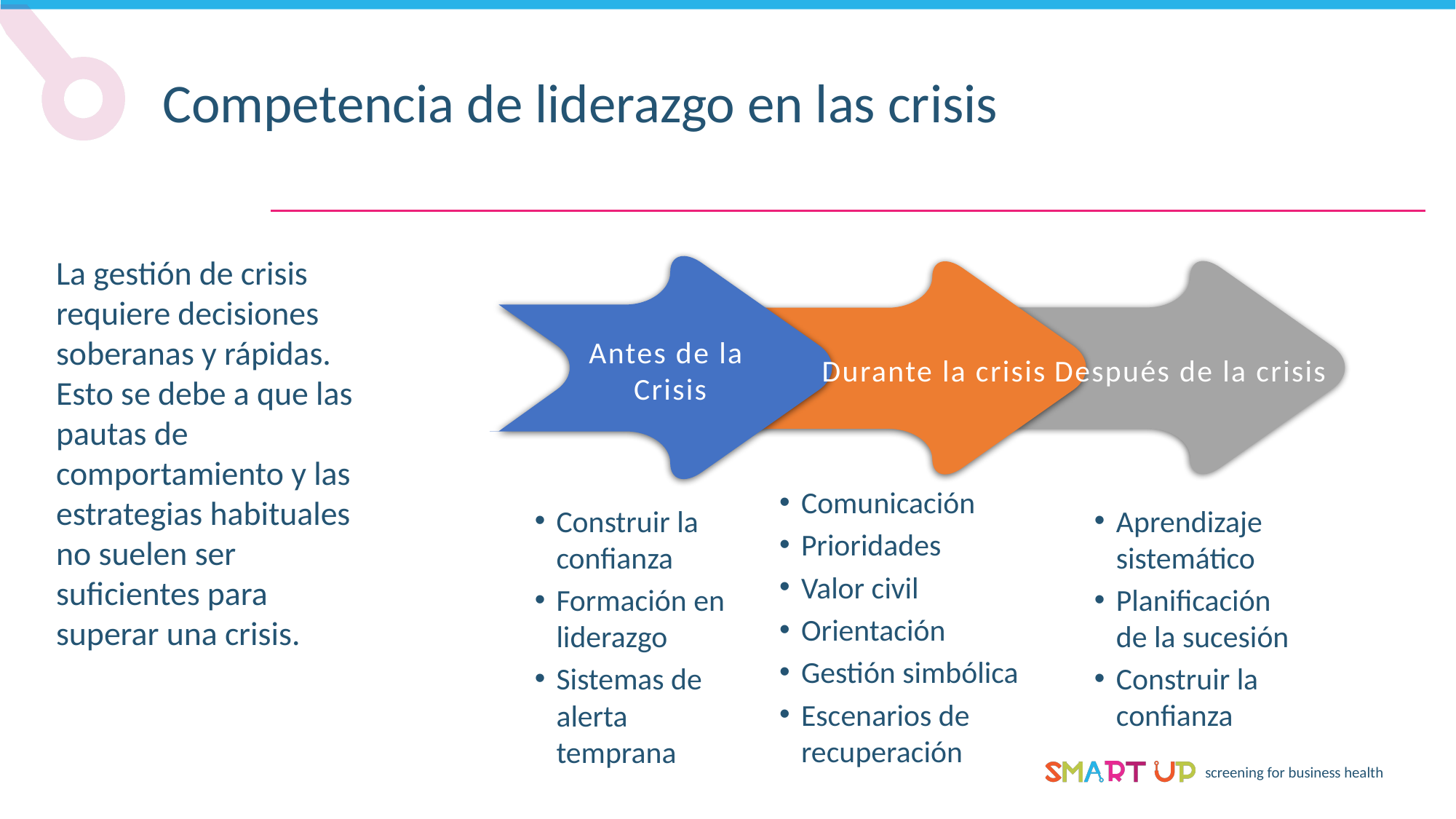

Competencia de liderazgo en las crisis
La gestión de crisis requiere decisiones soberanas y rápidas. Esto se debe a que las pautas de comportamiento y las estrategias habituales no suelen ser suficientes para superar una crisis.

Antes de la
Crisis
Durante la crisis
Después de la crisis
Comunicación
Prioridades
Valor civil
Orientación
Gestión simbólica
Escenarios de recuperación
Construir la confianza
Formación en liderazgo
Sistemas de alerta temprana
Aprendizaje sistemático
Planificación de la sucesión
Construir la confianza